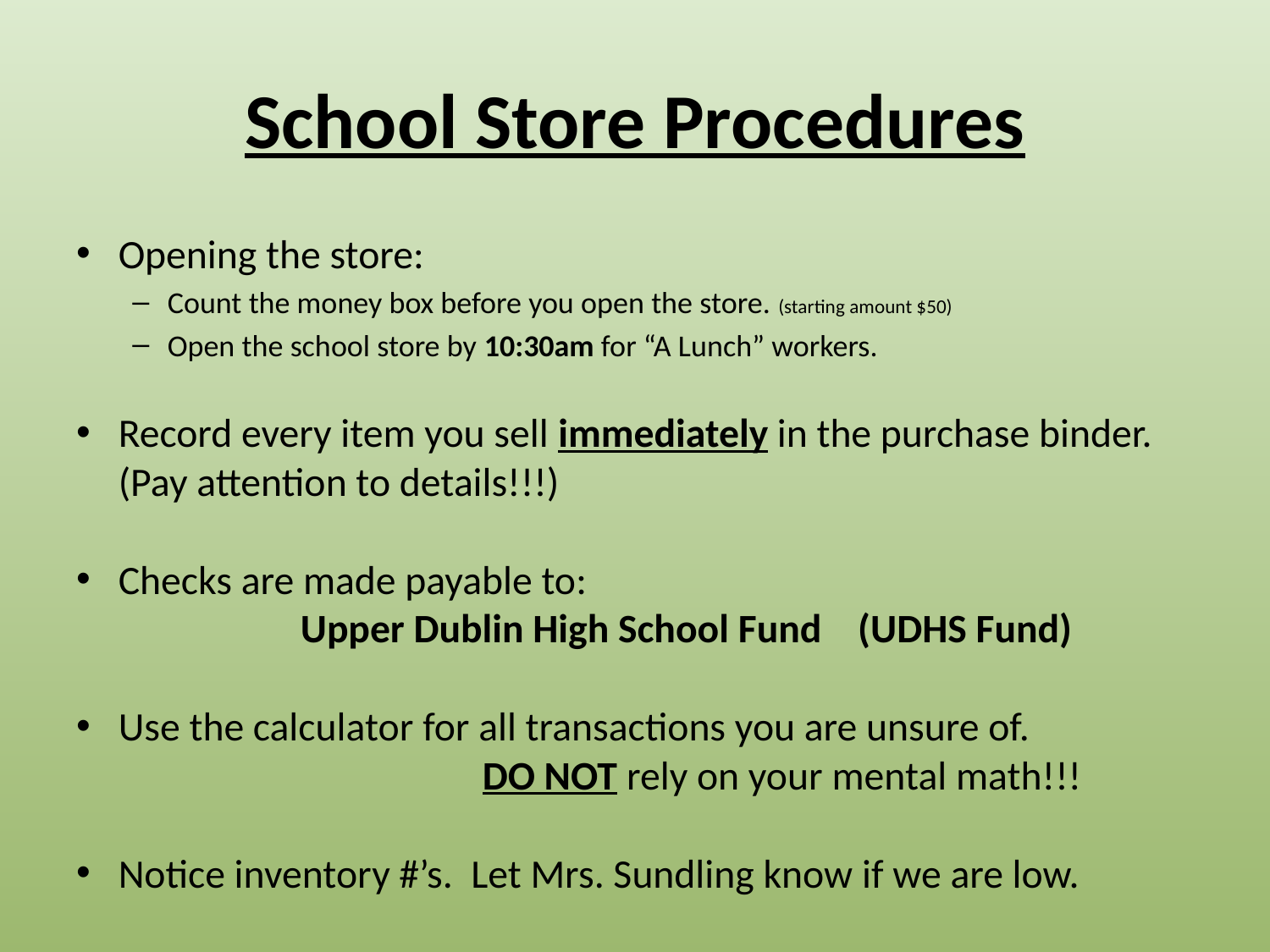

# School Store Procedures
Opening the store:
Count the money box before you open the store. (starting amount $50)
Open the school store by 10:30am for “A Lunch” workers.
Record every item you sell immediately in the purchase binder.  (Pay attention to details!!!)
Checks are made payable to:
                    Upper Dublin High School Fund    (UDHS Fund)
Use the calculator for all transactions you are unsure of.
                                        DO NOT rely on your mental math!!!
Notice inventory #’s.  Let Mrs. Sundling know if we are low.